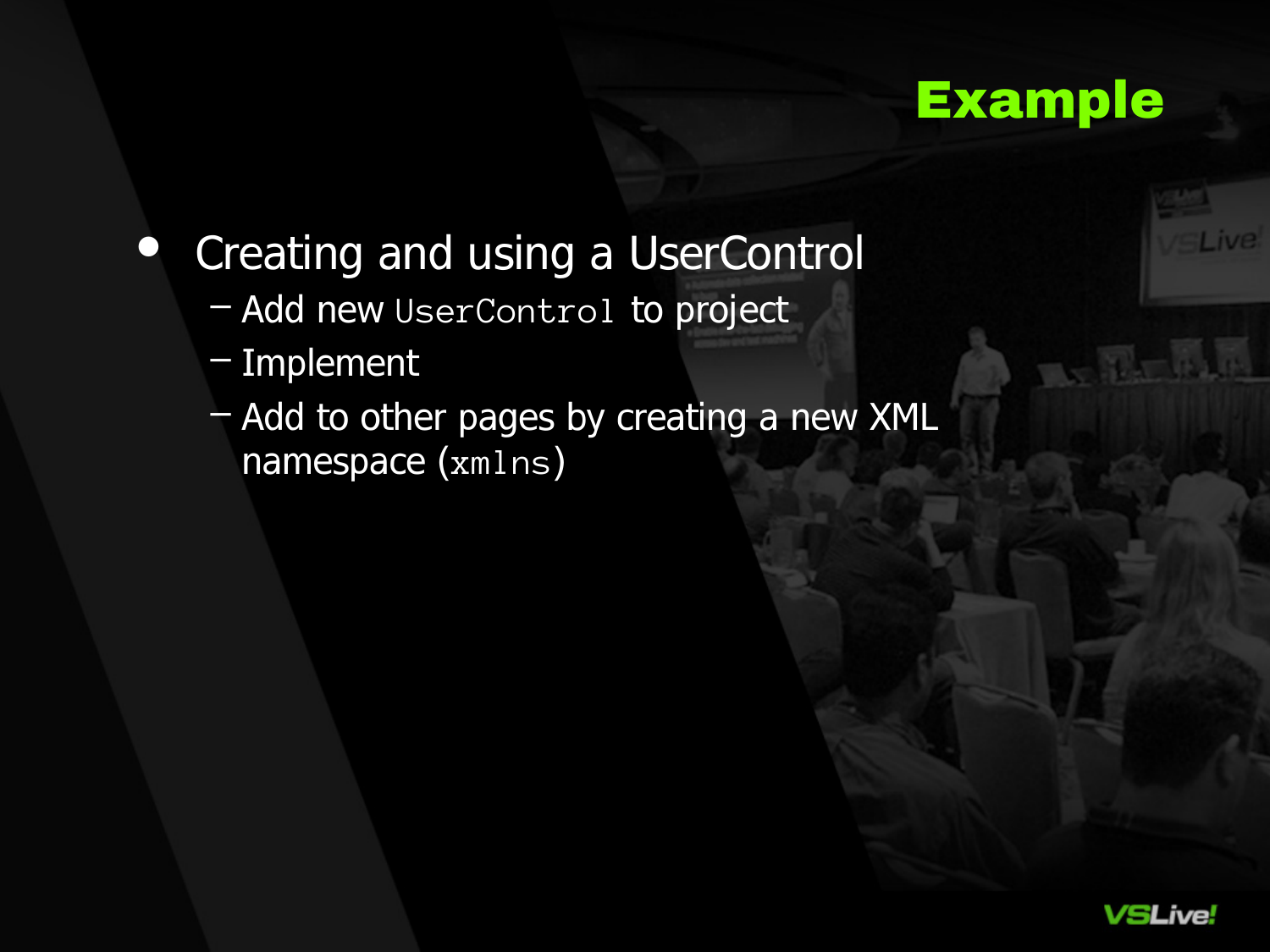

# Example
Creating and using a UserControl
Add new UserControl to project
Implement
Add to other pages by creating a new XML namespace (xmlns)